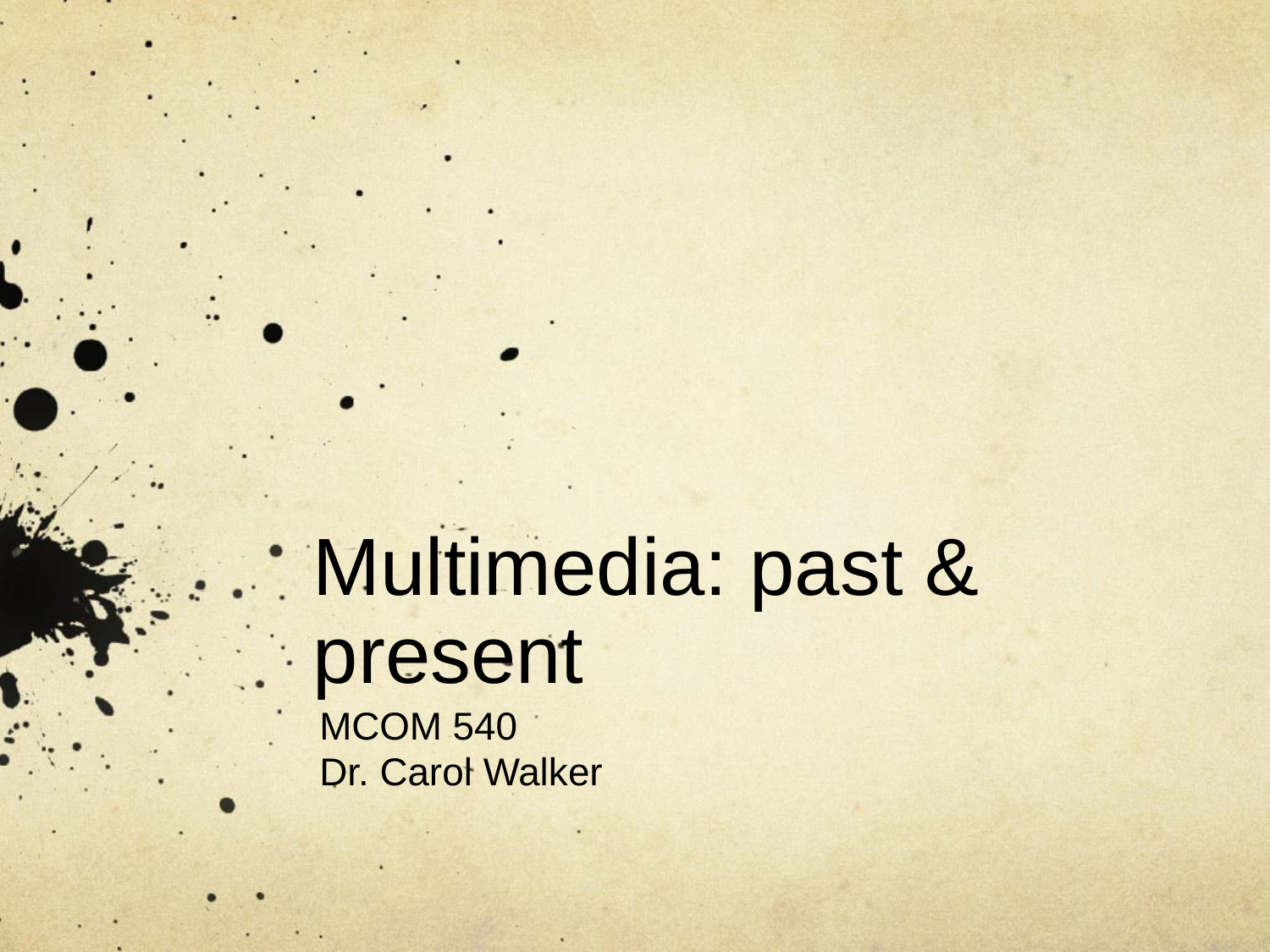

# Multimedia: past & present
MCOM 540
Dr. Carol Walker